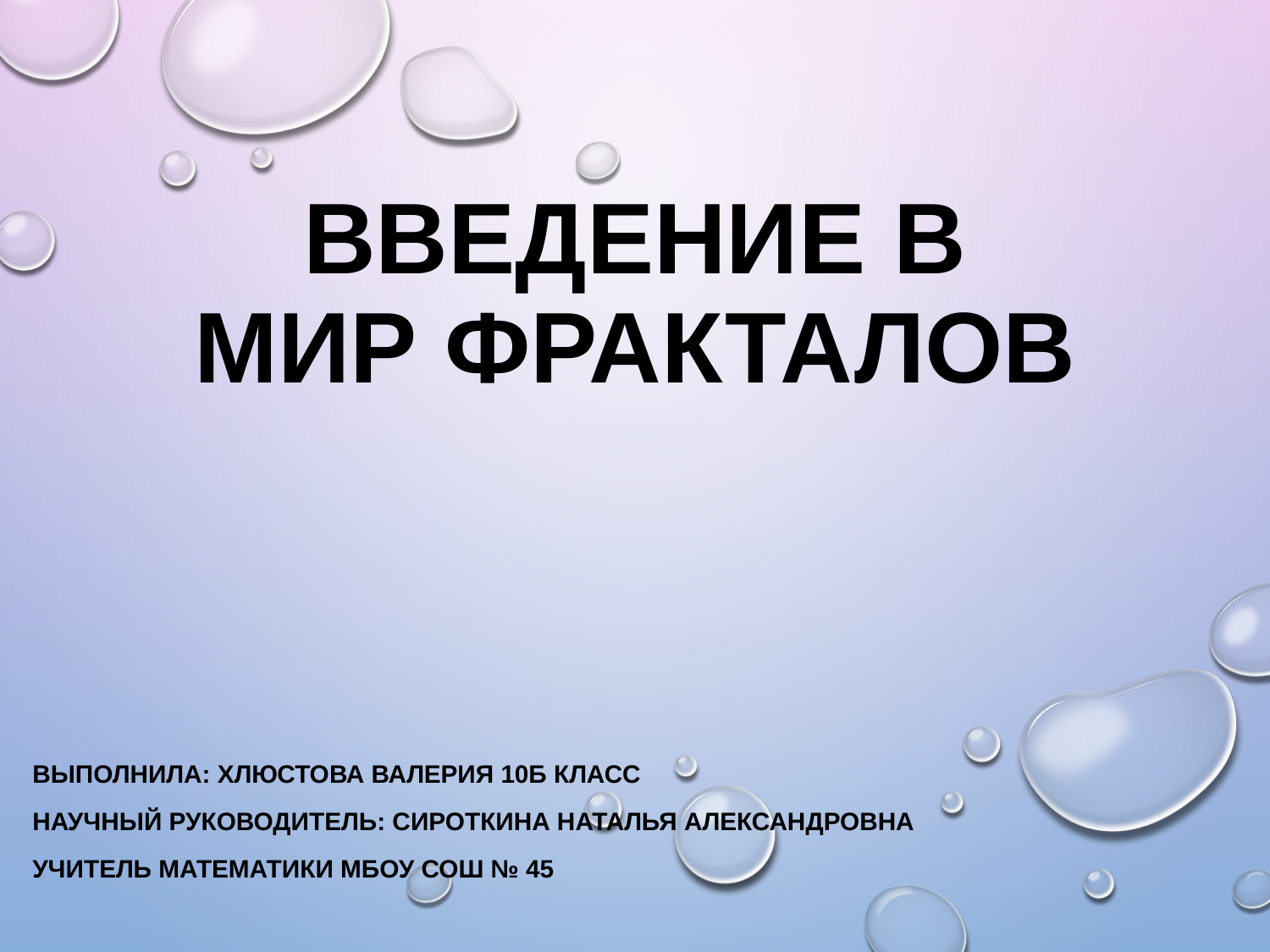

# Введение в мир фракталов

ВыполнилА: Хлюстова Валерия 10Б класс
НАУЧНЫЙ РУКОВОДИТЕЛЬ: Сироткина Наталья Александровна
учитель математики МБОУ СОШ № 45